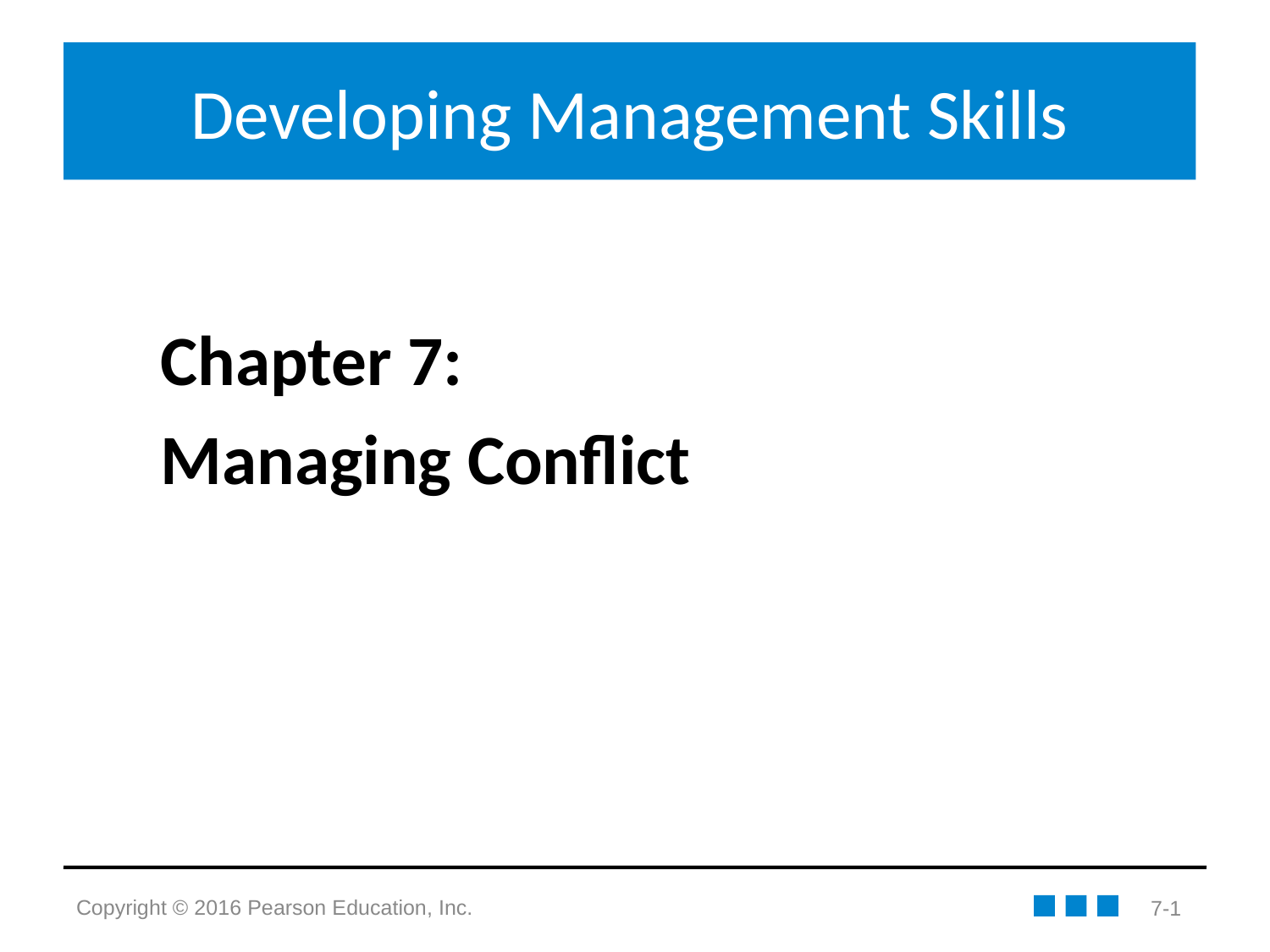

# Developing Management Skills
Chapter 7:
Managing Conflict

7-1
Copyright © 2016 Pearson Education, Inc.